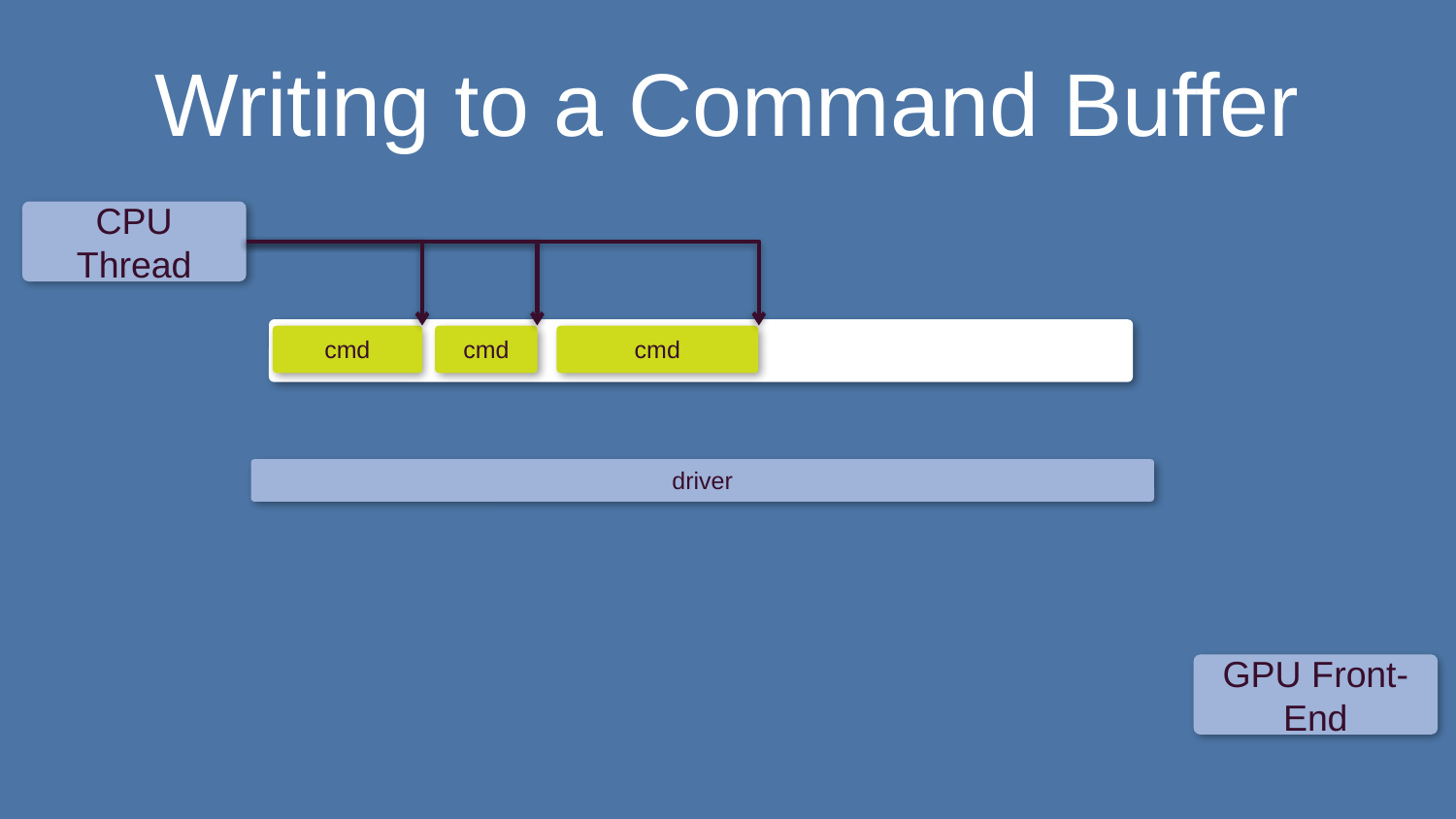

# Writing to a Command Buffer
CPU Thread

cmd
cmd
cmd
driver
GPU Front-End